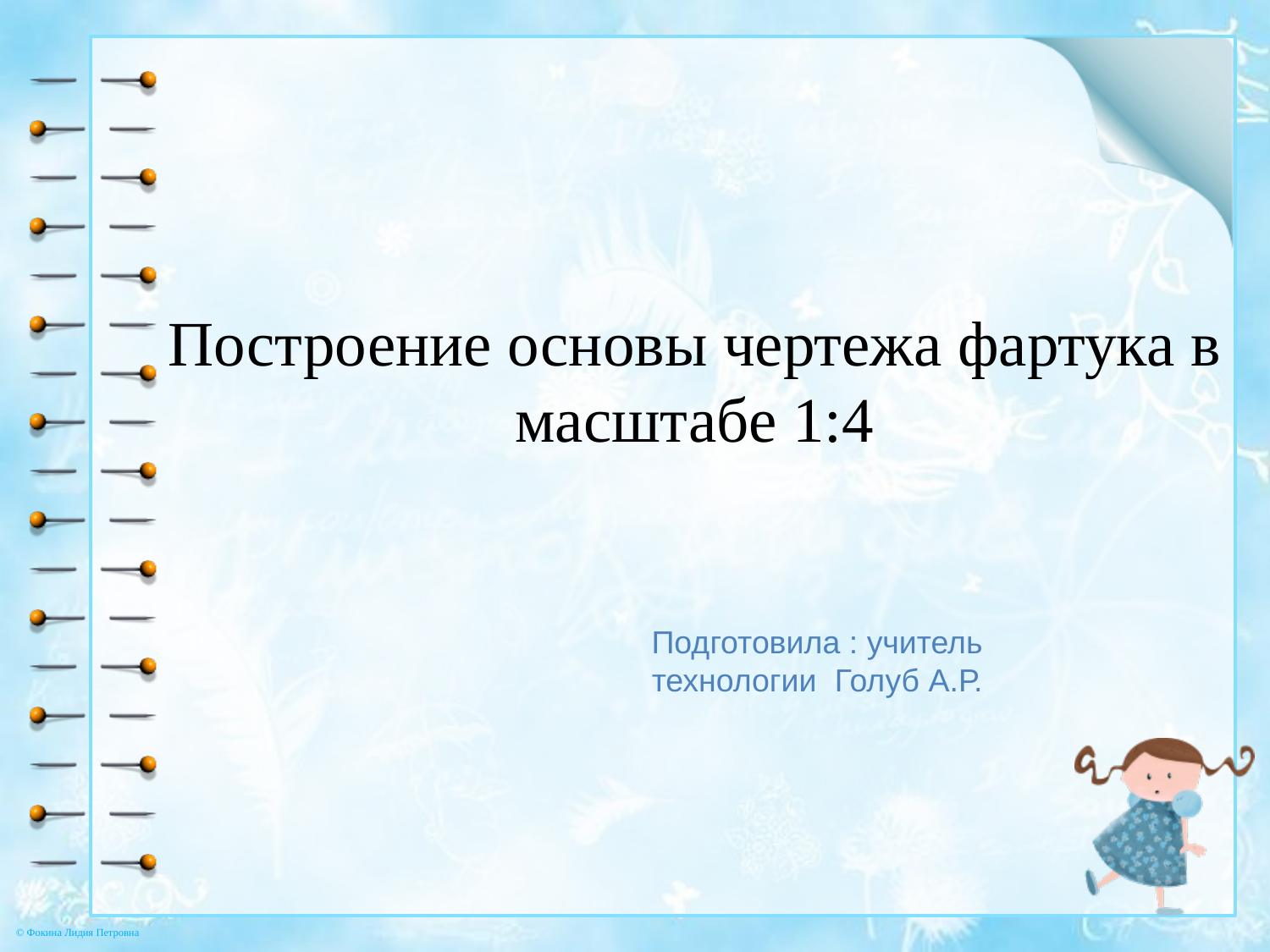

# Построение основы чертежа фартука в масштабе 1:4
Подготовила : учитель технологии  Голуб А.Р.